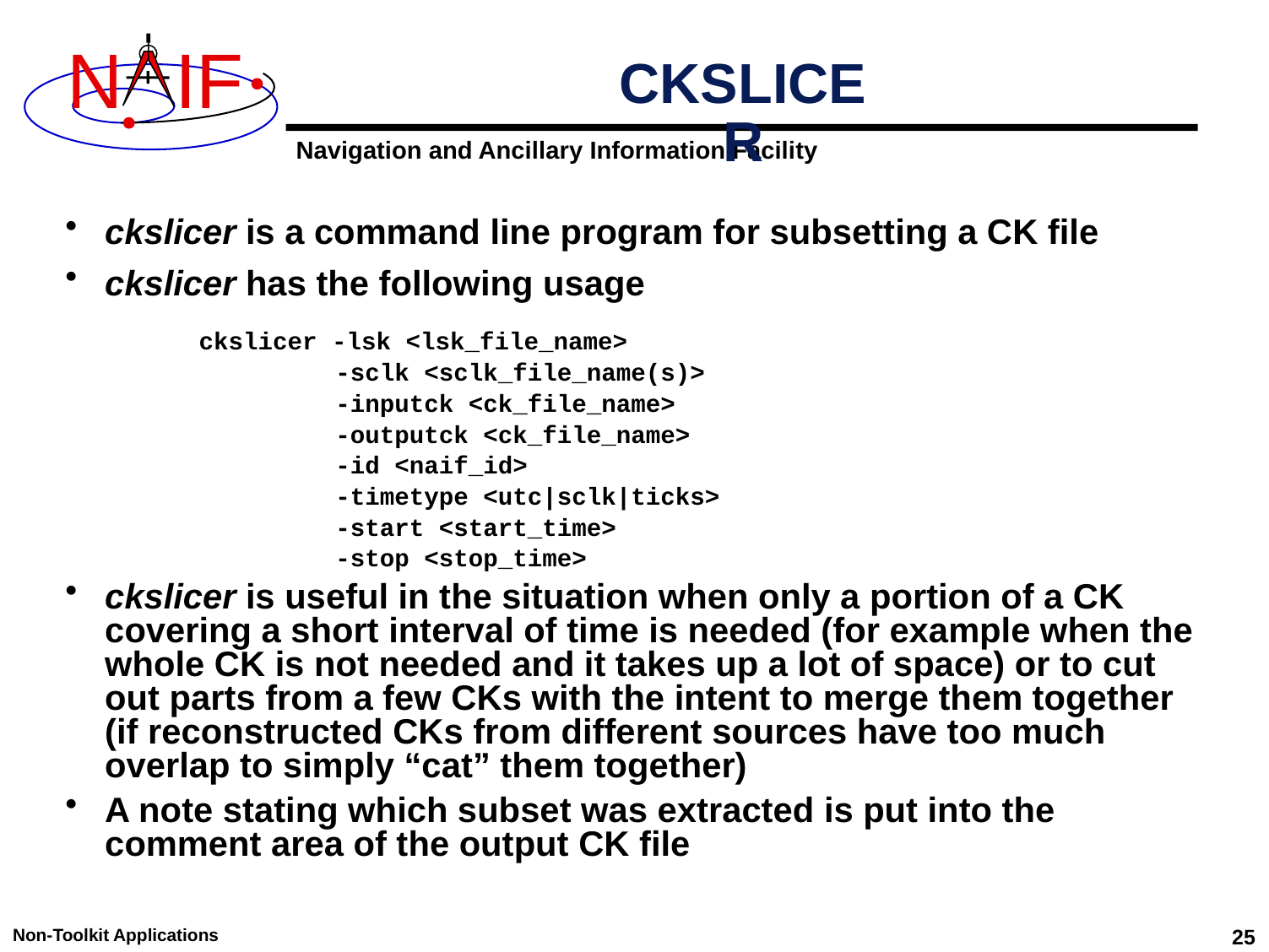

# CKSLICER
ckslicer is a command line program for subsetting a CK file
ckslicer has the following usage
         ckslicer -lsk <lsk_file_name>
              -sclk <sclk_file_name(s)>
              -inputck <ck_file_name>
              -outputck <ck_file_name>
              -id <naif_id>
              -timetype <utc|sclk|ticks>
              -start <start_time>
              -stop <stop_time>
ckslicer is useful in the situation when only a portion of a CK covering a short interval of time is needed (for example when the whole CK is not needed and it takes up a lot of space) or to cut out parts from a few CKs with the intent to merge them together (if reconstructed CKs from different sources have too much overlap to simply “cat” them together)
A note stating which subset was extracted is put into the comment area of the output CK file
Non-Toolkit Applications
25